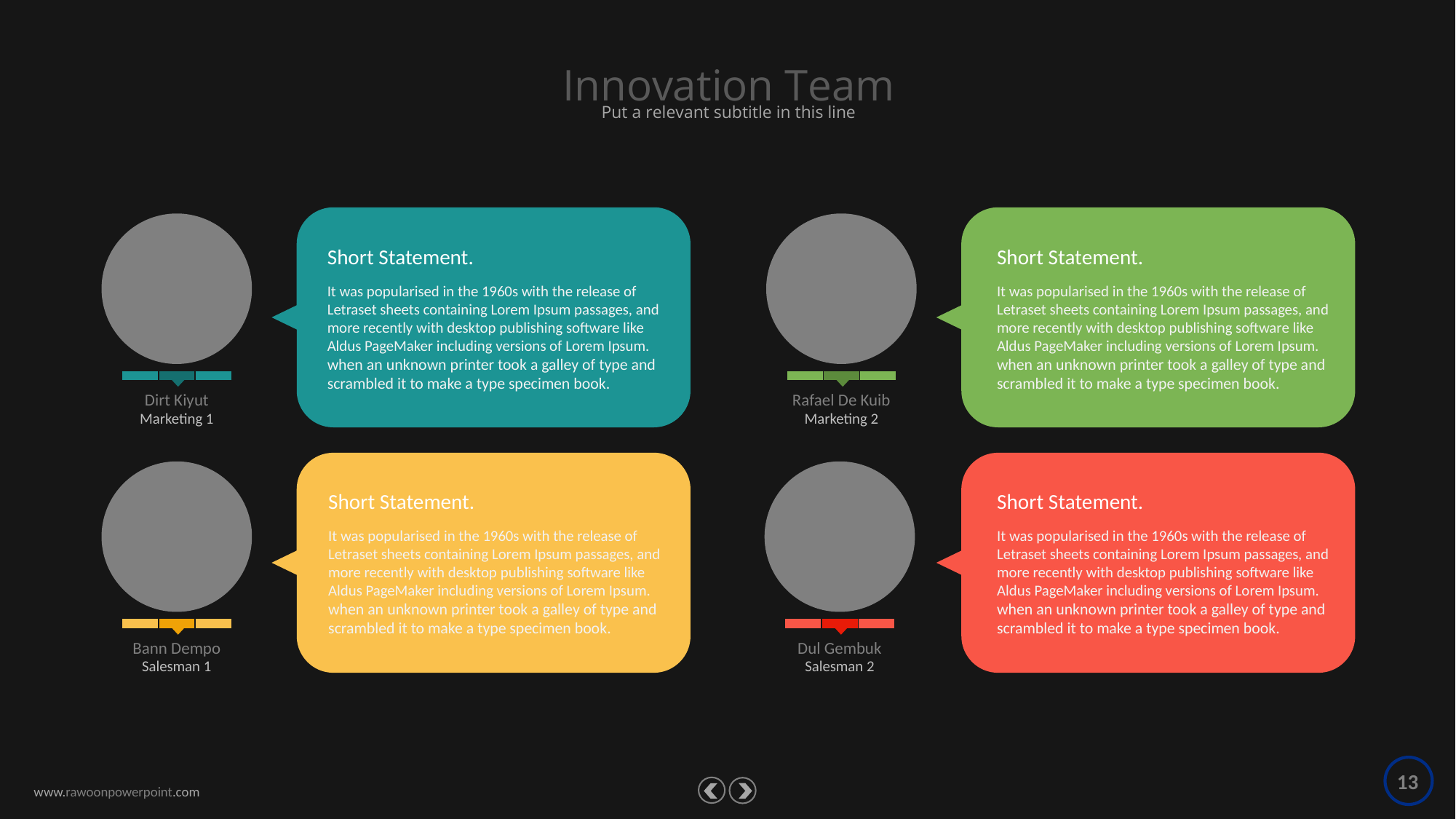

Innovation Team
Put a relevant subtitle in this line

Short Statement.
It was popularised in the 1960s with the release of Letraset sheets containing Lorem Ipsum passages, and more recently with desktop publishing software like Aldus PageMaker including versions of Lorem Ipsum. when an unknown printer took a galley of type and scrambled it to make a type specimen book.
Short Statement.
It was popularised in the 1960s with the release of Letraset sheets containing Lorem Ipsum passages, and more recently with desktop publishing software like Aldus PageMaker including versions of Lorem Ipsum. when an unknown printer took a galley of type and scrambled it to make a type specimen book.

Dirt Kiyut
Marketing 1
Rafael De Kuib
Marketing 2

Short Statement.
It was popularised in the 1960s with the release of Letraset sheets containing Lorem Ipsum passages, and more recently with desktop publishing software like Aldus PageMaker including versions of Lorem Ipsum. when an unknown printer took a galley of type and scrambled it to make a type specimen book.
Short Statement.
It was popularised in the 1960s with the release of Letraset sheets containing Lorem Ipsum passages, and more recently with desktop publishing software like Aldus PageMaker including versions of Lorem Ipsum. when an unknown printer took a galley of type and scrambled it to make a type specimen book.

Bann Dempo
Salesman 1
Dul Gembuk
Salesman 2
13